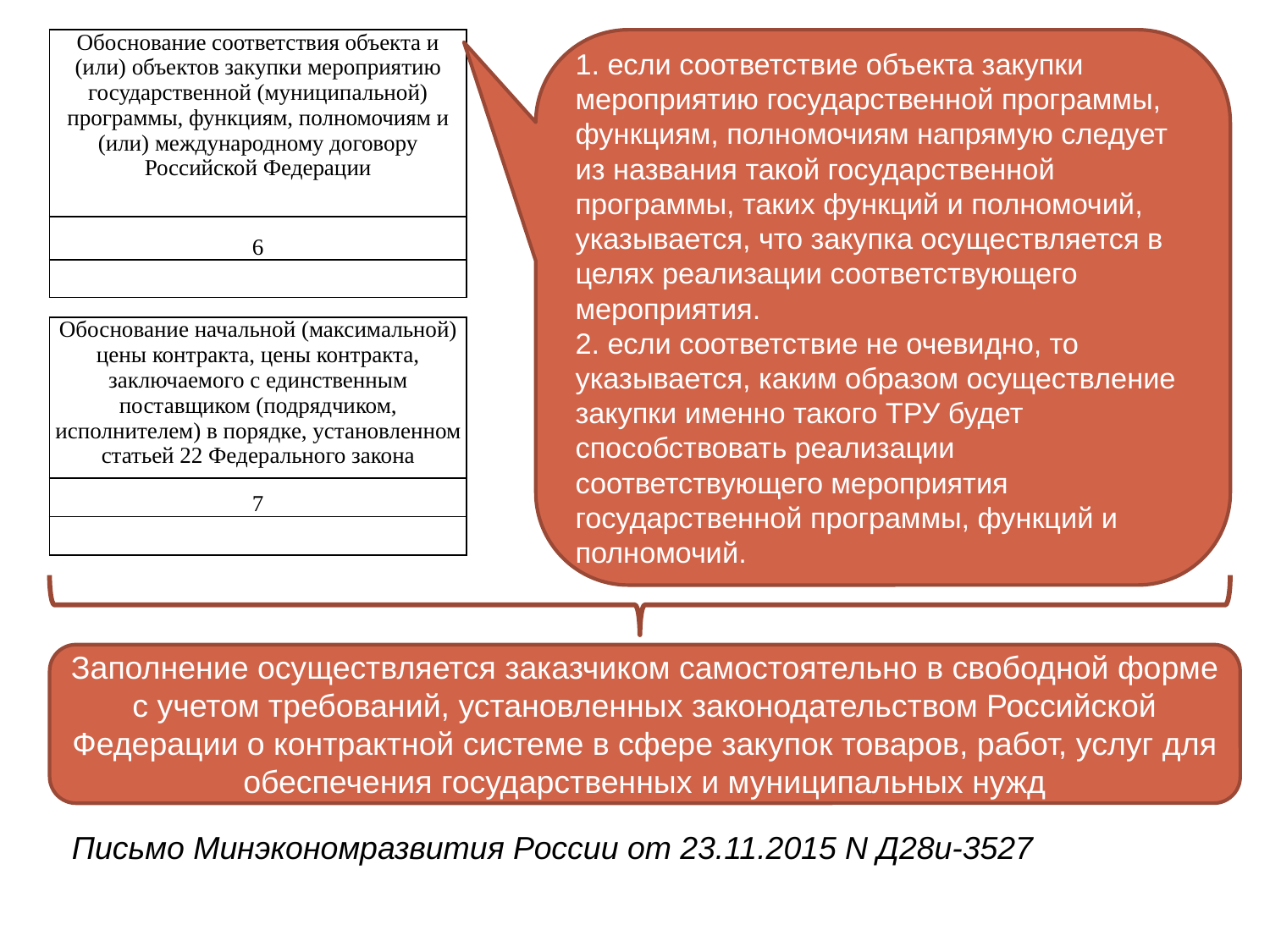

| Обоснование соответствия объекта и (или) объектов закупки мероприятию государственной (муниципальной) программы, функциям, полномочиям и (или) международному договору Российской Федерации |
| --- |
| 6 |
|  |
1. если соответствие объекта закупки мероприятию государственной программы, функциям, полномочиям напрямую следует из названия такой государственной программы, таких функций и полномочий, указывается, что закупка осуществляется в целях реализации соответствующего мероприятия.
2. если соответствие не очевидно, то указывается, каким образом осуществление закупки именно такого ТРУ будет способствовать реализации соответствующего мероприятия государственной программы, функций и полномочий.
| Обоснование начальной (максимальной) цены контракта, цены контракта, заключаемого с единственным поставщиком (подрядчиком, исполнителем) в порядке, установленном статьей 22 Федерального закона |
| --- |
| 7 |
|  |
Заполнение осуществляется заказчиком самостоятельно в свободной форме с учетом требований, установленных законодательством Российской Федерации о контрактной системе в сфере закупок товаров, работ, услуг для обеспечения государственных и муниципальных нужд
Письмо Минэкономразвития России от 23.11.2015 N Д28и-3527